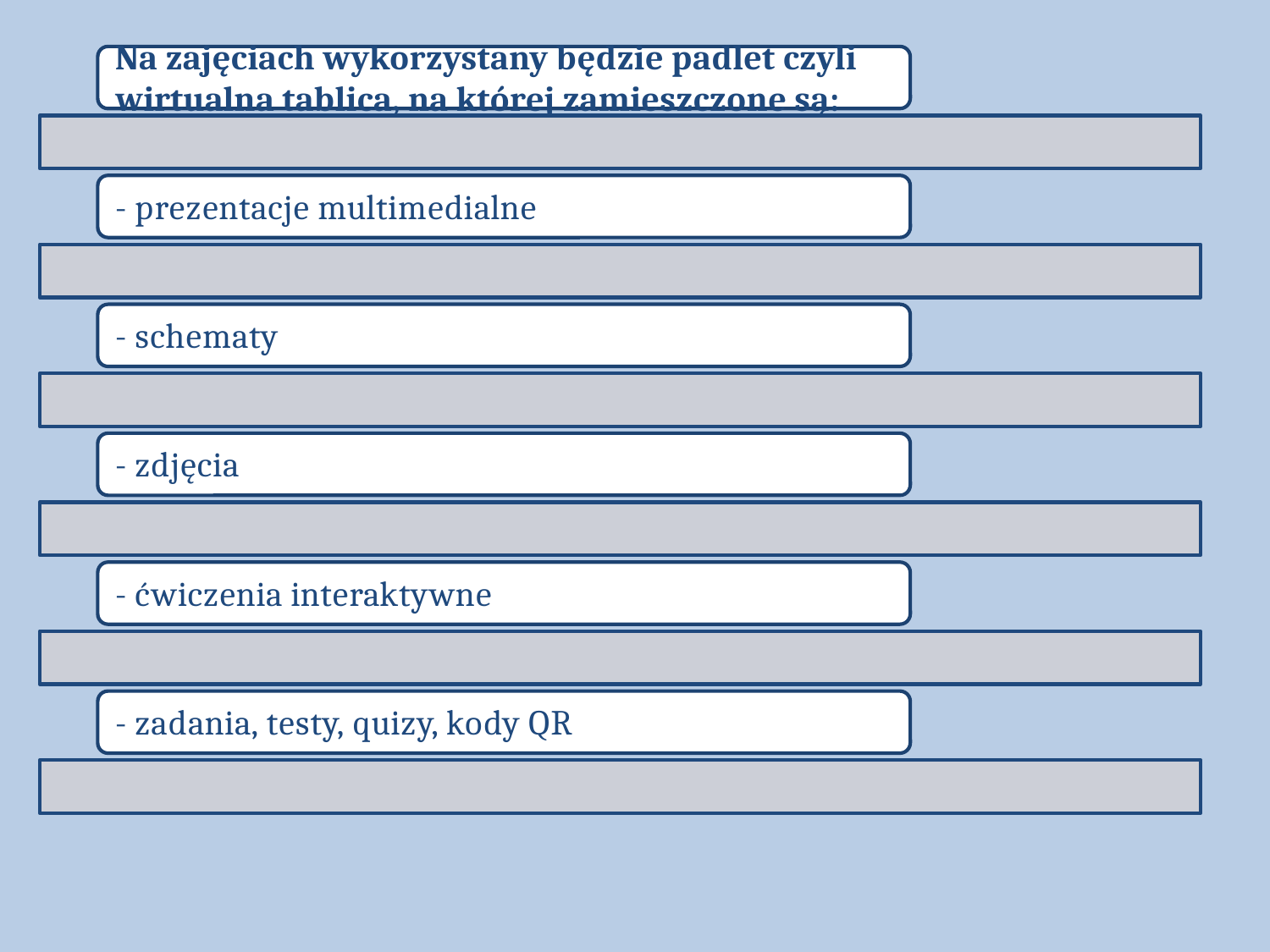

Na zajęciach wykorzystany będzie padlet czyli wirtualna tablica, na której zamieszczone są:
- prezentacje multimedialne
- schematy
- zdjęcia
- ćwiczenia interaktywne
- zadania, testy, quizy, kody QR